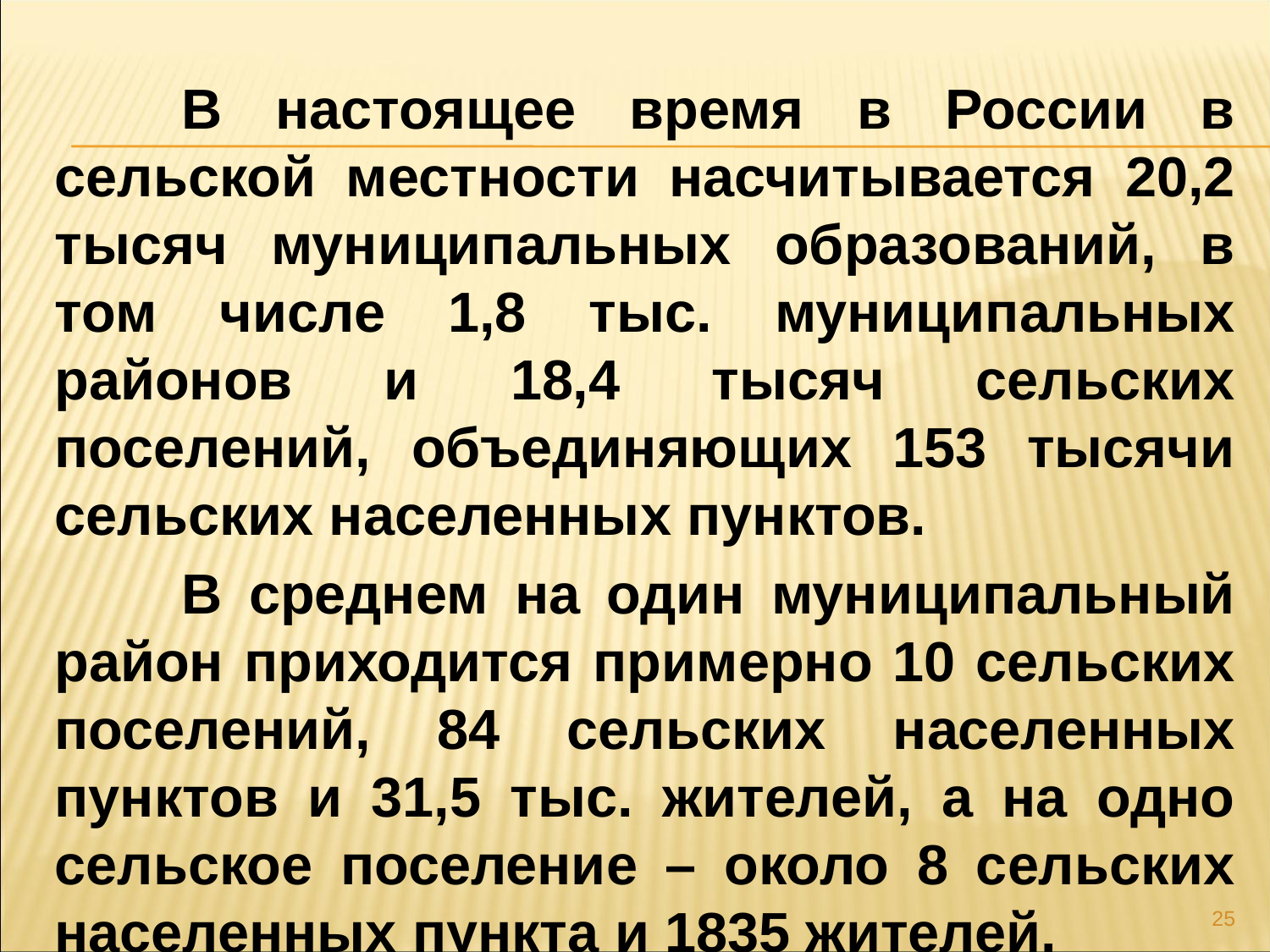

В настоящее время в России в сельской местности насчитывается 20,2 тысяч муниципальных образований, в том числе 1,8 тыс. муниципальных районов и 18,4 тысяч сельских поселений, объединяющих 153 тысячи сельских населенных пунктов.
	В среднем на один муниципальный район приходится примерно 10 сельских поселений, 84 сельских населенных пунктов и 31,5 тыс. жителей, а на одно сельское поселение – около 8 сельских населенных пункта и 1835 жителей.

25